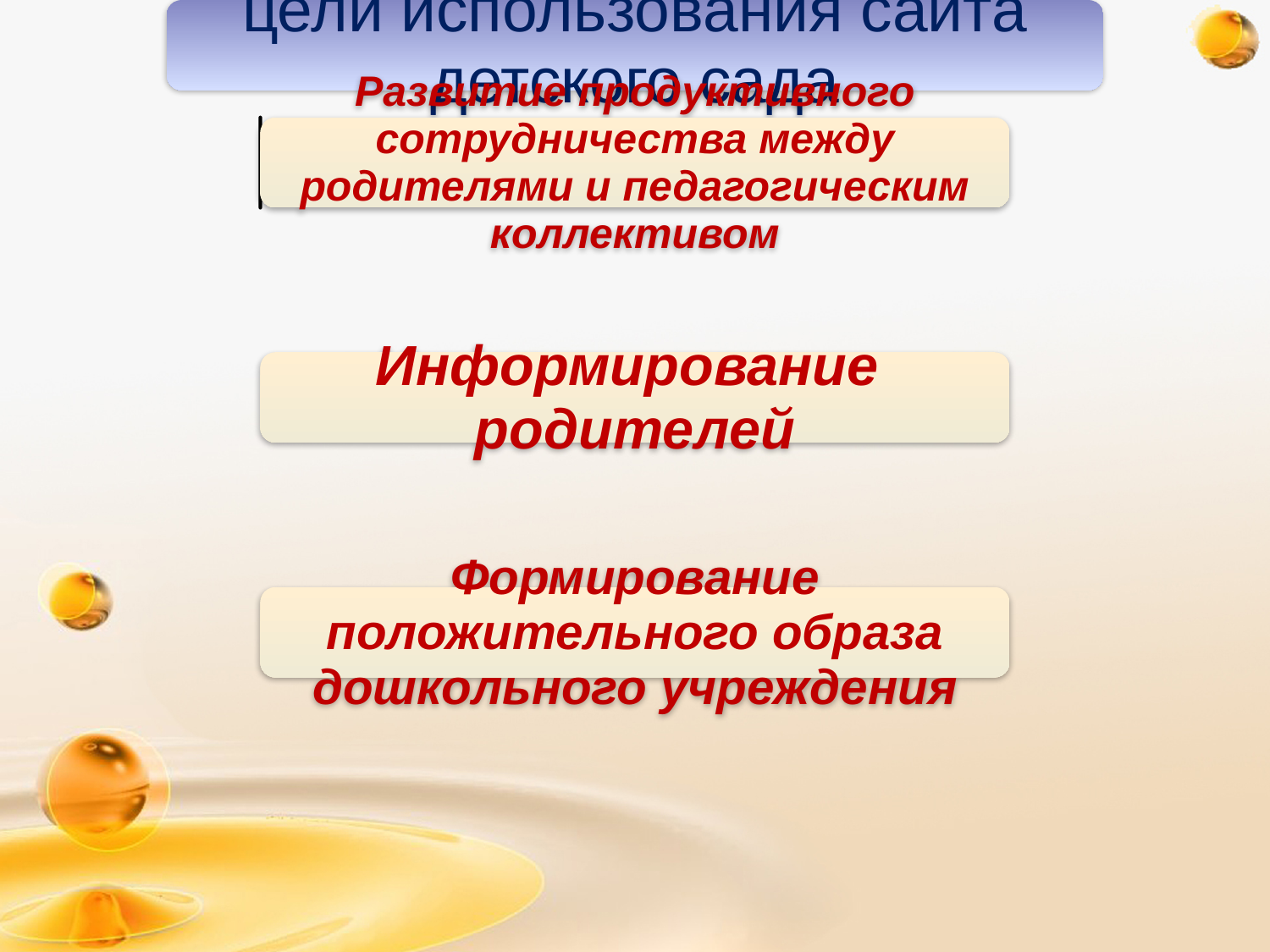

цели использования сайта детского сада
Информирование
родителей
Формирование положительного образа дошкольного учреждения
Развитие продуктивного сотрудничества между родителями и педагогическим коллективом